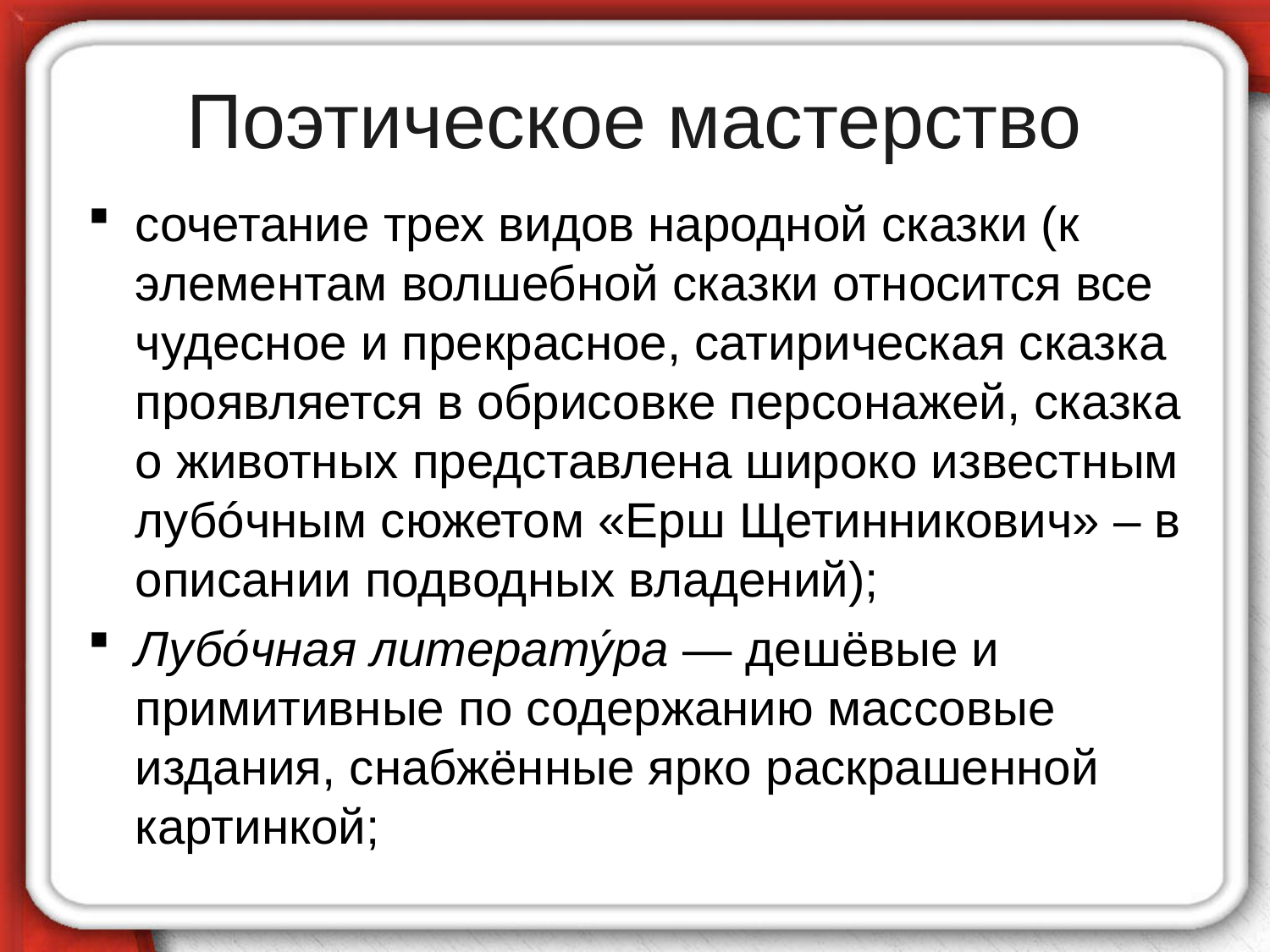

# Поэтическое мастерство
сочетание трех видов народной сказки (к элементам волшебной сказки относится все чудесное и прекрасное, сатирическая сказка проявляется в обрисовке персонажей, сказка о животных представлена широко известным лубóчным сюжетом «Ерш Щетинникович» – в описании подводных владений);
Лубо́чная литерату́ра — дешёвые и примитивные по содержанию массовые издания, снабжённые ярко раскрашенной картинкой;